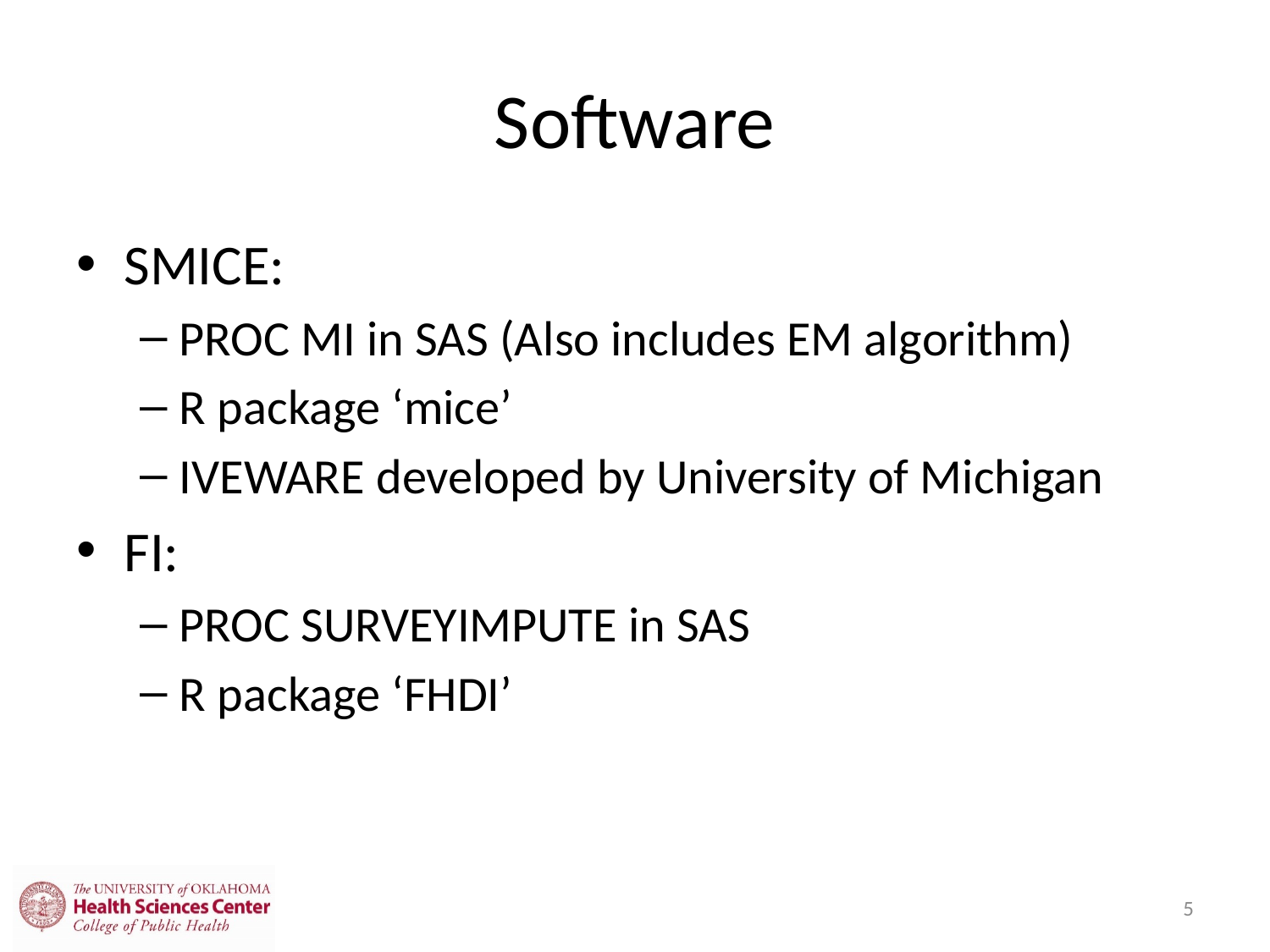

# Software
SMICE:
PROC MI in SAS (Also includes EM algorithm)
R package ‘mice’
IVEWARE developed by University of Michigan
FI:
PROC SURVEYIMPUTE in SAS
R package ‘FHDI’
5